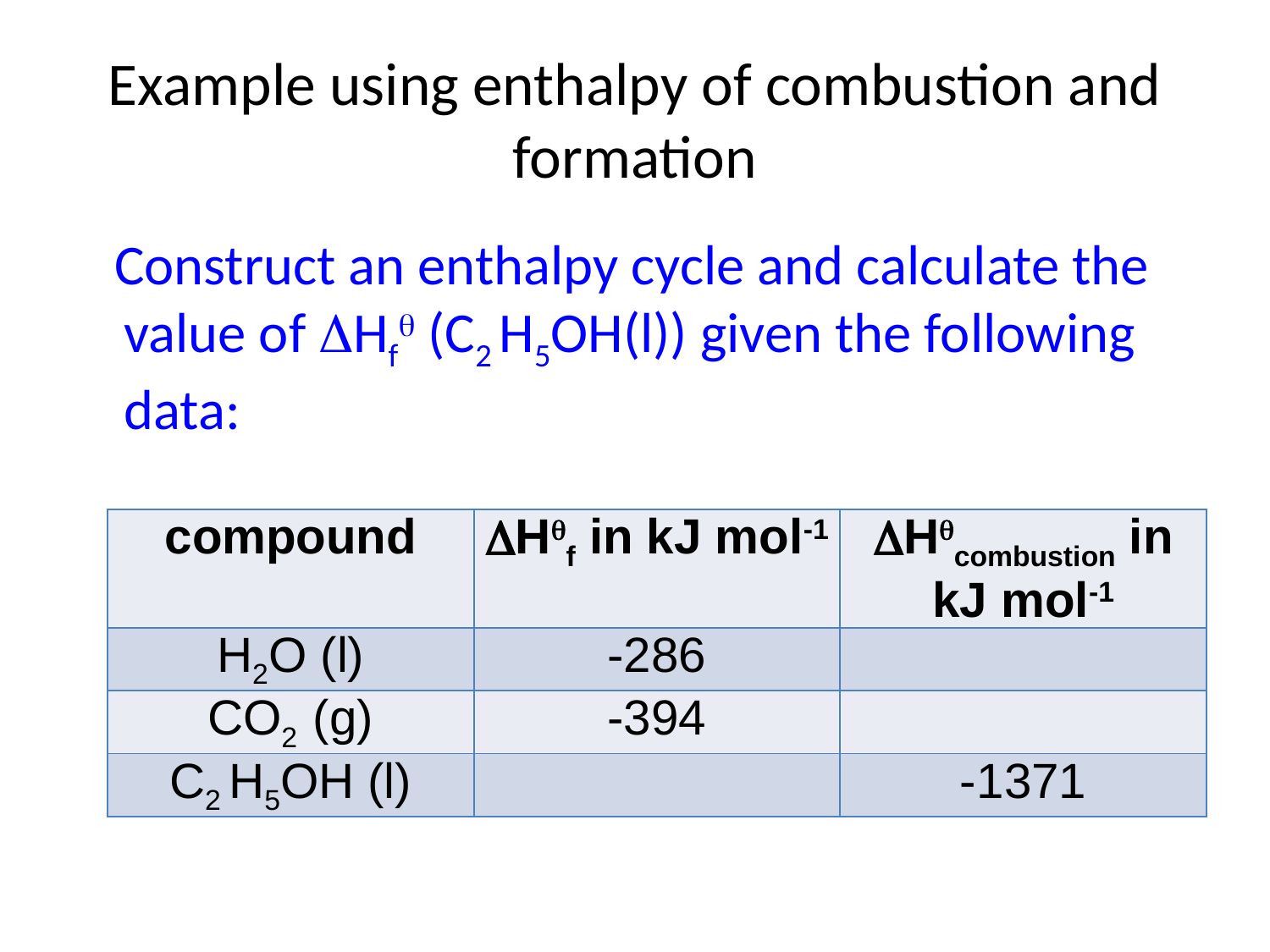

# Example using enthalpy of combustion and formation
   Construct an enthalpy cycle and calculate the value of ΔHfθ (C2 H5OH(l)) given the following data:

| compound | ΔHθf in kJ mol-1 | ΔHθcombustion in kJ mol-1 |
| --- | --- | --- |
| H2O (l) | -286 |  |
| CO2 (g) | -394 |  |
| C2 H5OH (l) |  | -1371 |